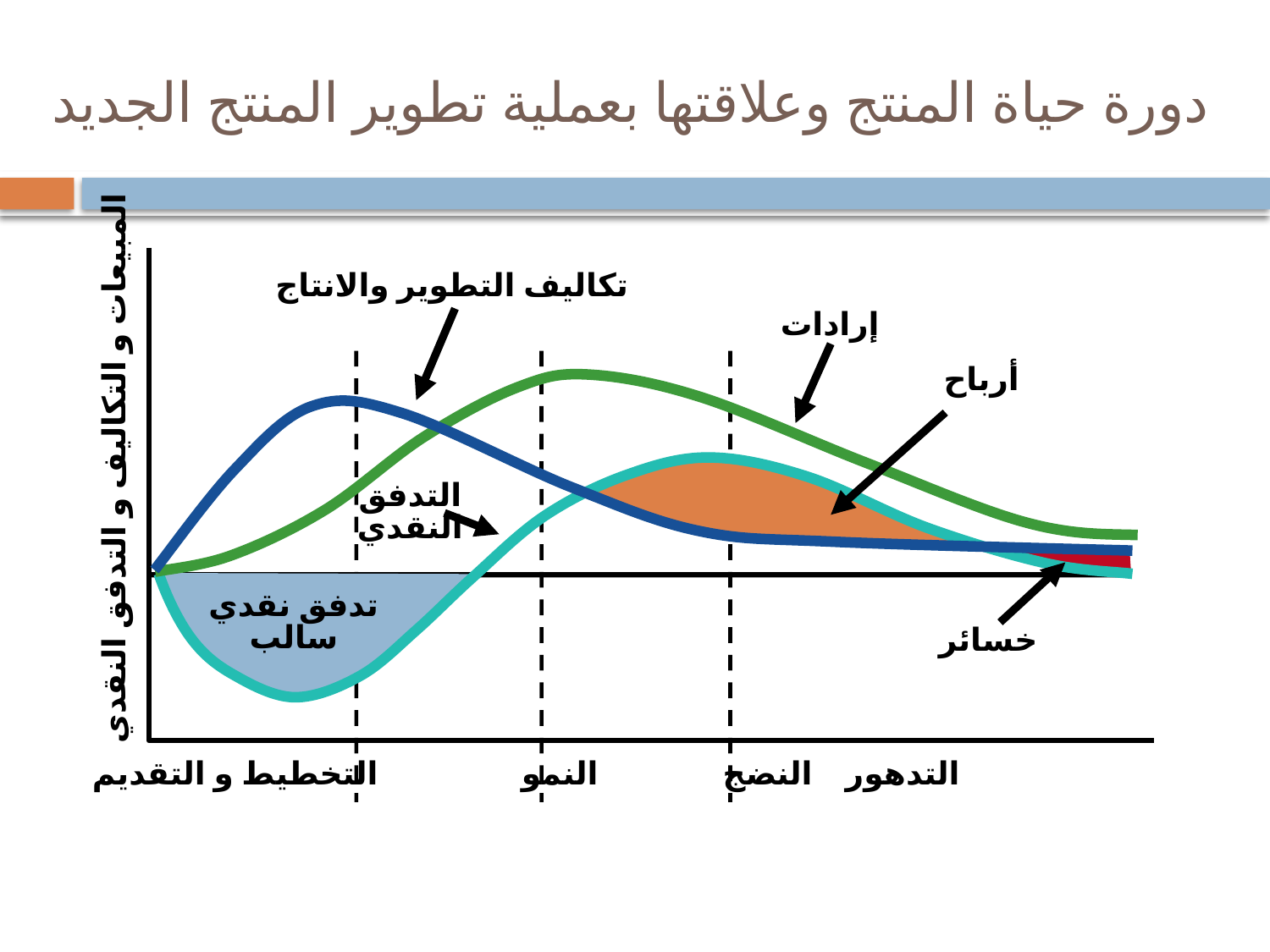

# دورة حياة المنتج وعلاقتها بعملية تطوير المنتج الجديد

المبيعات و التكاليف و التدفق النقدي

التخطيط و التقديم 	النمو	 النضج	التدهور
تكاليف التطوير والانتاج

إرادات

أرباح

التدفق النقدي

خسائر
تدفق نقدي سالب